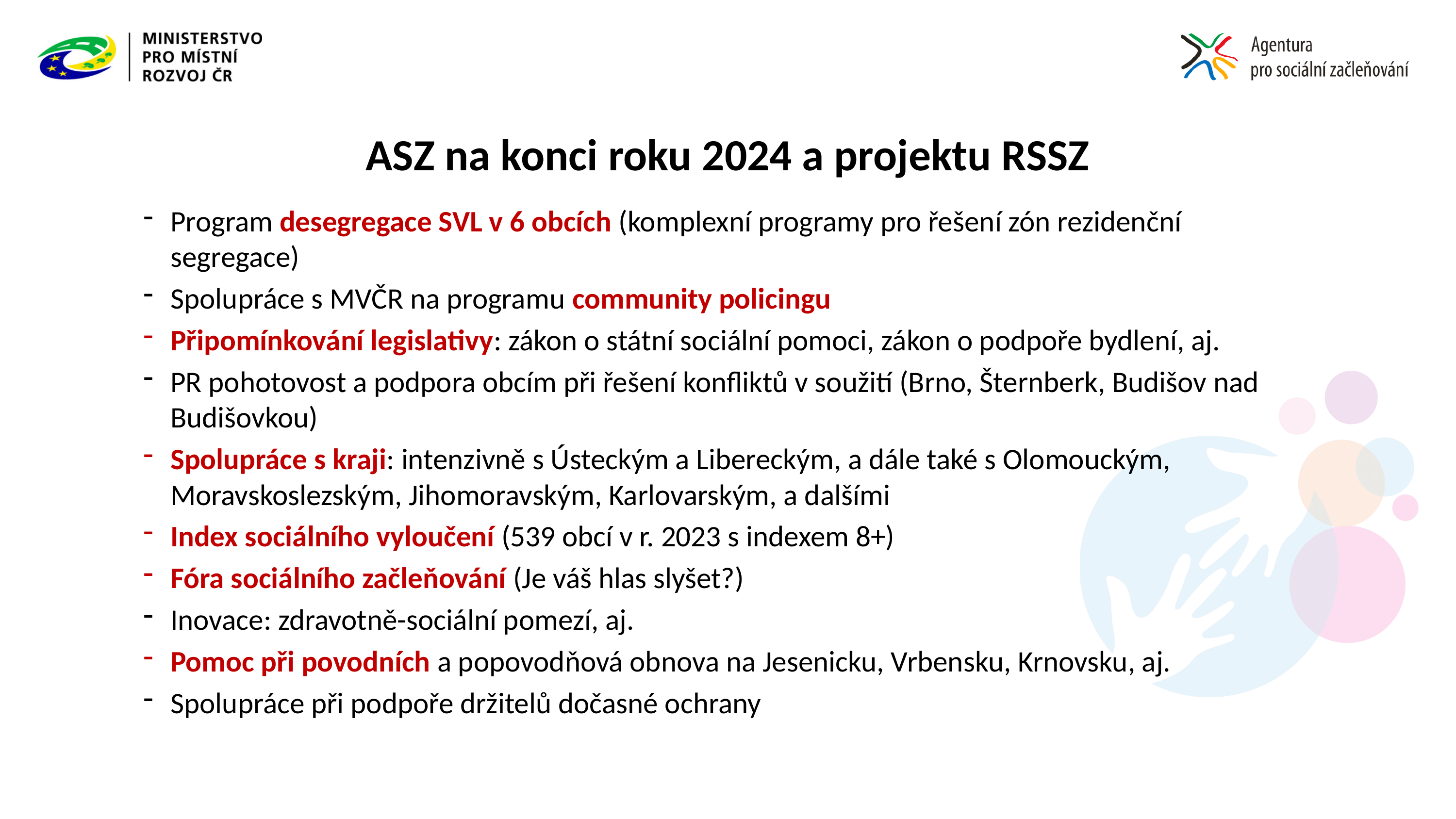

# ASZ na konci roku 2024 a projektu RSSZ
Program desegregace SVL v 6 obcích (komplexní programy pro řešení zón rezidenční segregace)
Spolupráce s MVČR na programu community policingu
Připomínkování legislativy: zákon o státní sociální pomoci, zákon o podpoře bydlení, aj.
PR pohotovost a podpora obcím při řešení konfliktů v soužití (Brno, Šternberk, Budišov nad Budišovkou)
Spolupráce s kraji: intenzivně s Ústeckým a Libereckým, a dále také s Olomouckým, Moravskoslezským, Jihomoravským, Karlovarským, a dalšími
Index sociálního vyloučení (539 obcí v r. 2023 s indexem 8+)
Fóra sociálního začleňování (Je váš hlas slyšet?)
Inovace: zdravotně-sociální pomezí, aj.
Pomoc při povodních a popovodňová obnova na Jesenicku, Vrbensku, Krnovsku, aj.
Spolupráce při podpoře držitelů dočasné ochrany